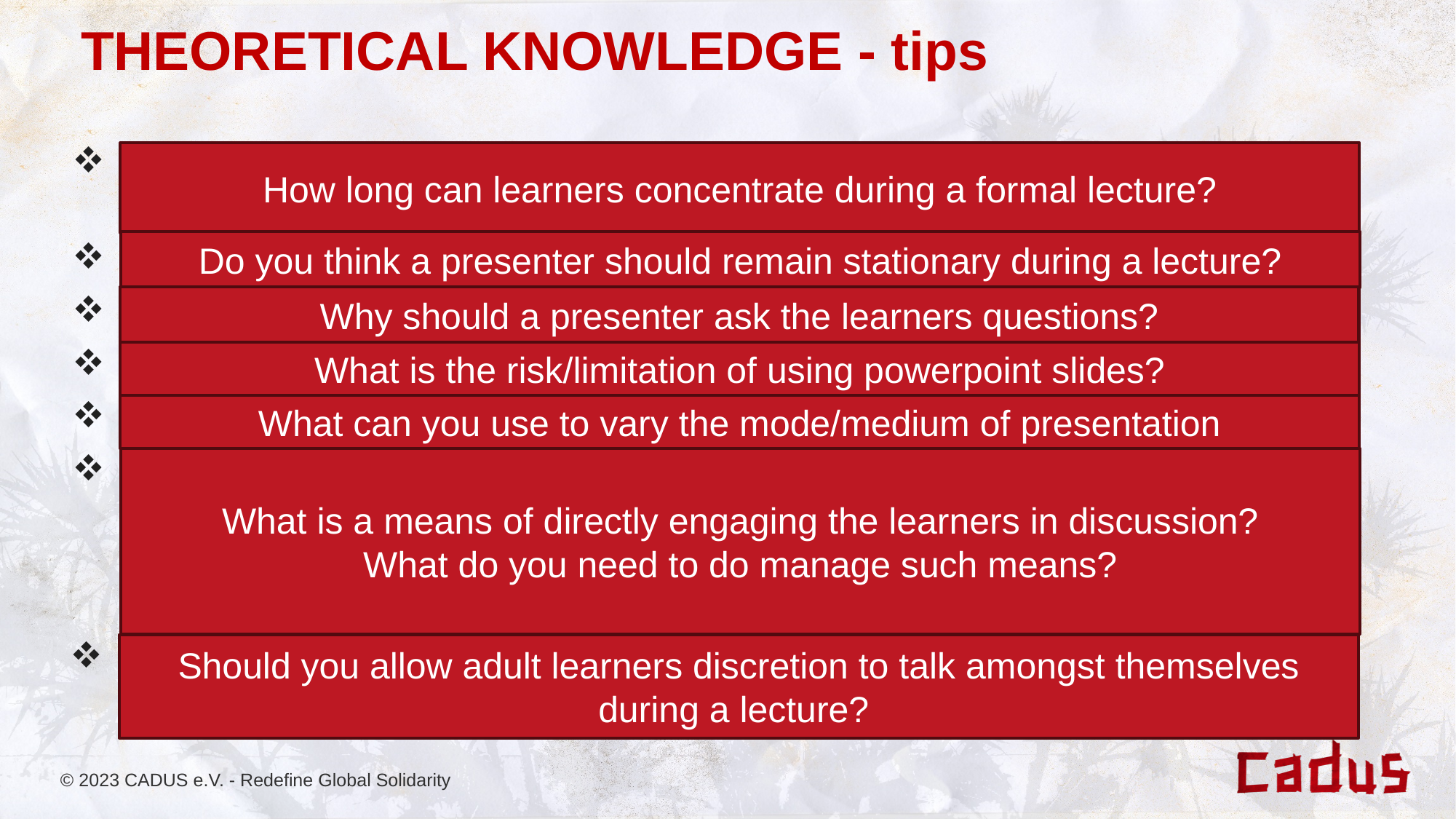

THEORETICAL KNOWLEDGE - tips
Education research suggests that learners only process about 20 minutes of traditional lecture at a time
Alter position in the classroom, appropriate amount of movement
Ask questions to engage learners and maintain their concentration
Avoid simply reading slides! Limit text on slides
Multimedia resources can help maintain focus and attention
Break up monotony with small or large group discussion with successful facilitation and control of discussion
May require more than 1 facilitator
Adequate preparation of task
Be prepared to manage disruptive behaviour and insist on silence whilst you are teaching

How long can learners concentrate during a formal lecture?
Do you think a presenter should remain stationary during a lecture?
Why should a presenter ask the learners questions?
What is the risk/limitation of using powerpoint slides?
What can you use to vary the mode/medium of presentation
What is a means of directly engaging the learners in discussion?
What do you need to do manage such means?
Should you allow adult learners discretion to talk amongst themselves during a lecture?